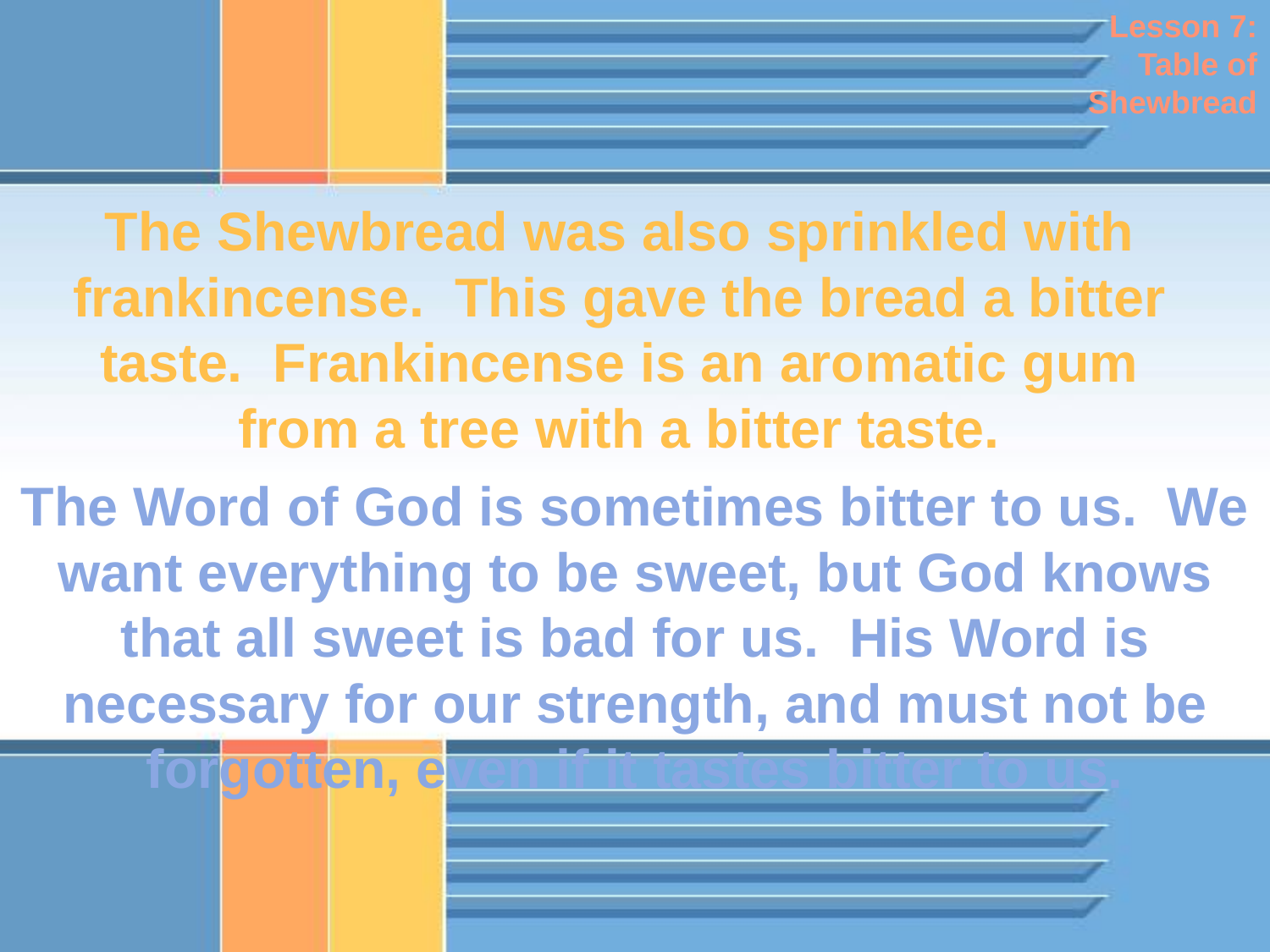

Lesson 7: Table of Shewbread
The Shewbread was also sprinkled with frankincense.  This gave the bread a bitter taste.  Frankincense is an aromatic gum from a tree with a bitter taste.
The Word of God is sometimes bitter to us.  We want everything to be sweet, but God knows that all sweet is bad for us.  His Word is necessary for our strength, and must not be forgotten, even if it tastes bitter to us.